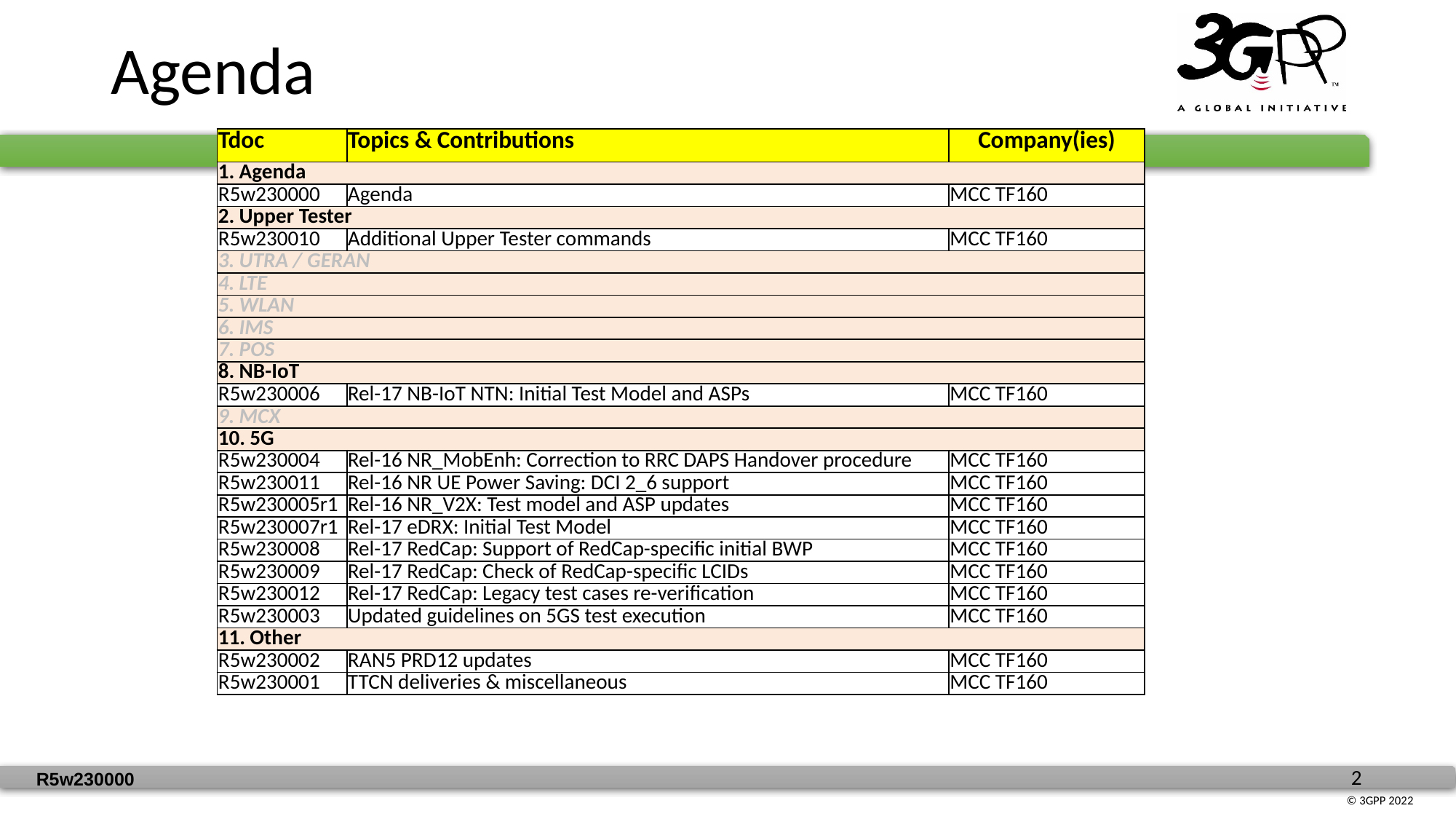

# Agenda
| Tdoc | Topics & Contributions | Company(ies) |
| --- | --- | --- |
| 1. Agenda |  |  |
| R5w230000 | Agenda | MCC TF160 |
| 2. Upper Tester |  |  |
| R5w230010 | Additional Upper Tester commands | MCC TF160 |
| 3. UTRA / GERAN |  |  |
| 4. LTE |  |  |
| 5. WLAN |  |  |
| 6. IMS |  |  |
| 7. POS |  |  |
| 8. NB-IoT |  |  |
| R5w230006 | Rel-17 NB-IoT NTN: Initial Test Model and ASPs | MCC TF160 |
| 9. MCX |  |  |
| 10. 5G |  |  |
| R5w230004 | Rel-16 NR\_MobEnh: Correction to RRC DAPS Handover procedure | MCC TF160 |
| R5w230011 | Rel-16 NR UE Power Saving: DCI 2\_6 support | MCC TF160 |
| R5w230005r1 | Rel-16 NR\_V2X: Test model and ASP updates | MCC TF160 |
| R5w230007r1 | Rel-17 eDRX: Initial Test Model | MCC TF160 |
| R5w230008 | Rel-17 RedCap: Support of RedCap-specific initial BWP | MCC TF160 |
| R5w230009 | Rel-17 RedCap: Check of RedCap-specific LCIDs | MCC TF160 |
| R5w230012 | Rel-17 RedCap: Legacy test cases re-verification | MCC TF160 |
| R5w230003 | Updated guidelines on 5GS test execution | MCC TF160 |
| 11. Other |  |  |
| R5w230002 | RAN5 PRD12 updates | MCC TF160 |
| R5w230001 | TTCN deliveries & miscellaneous | MCC TF160 |